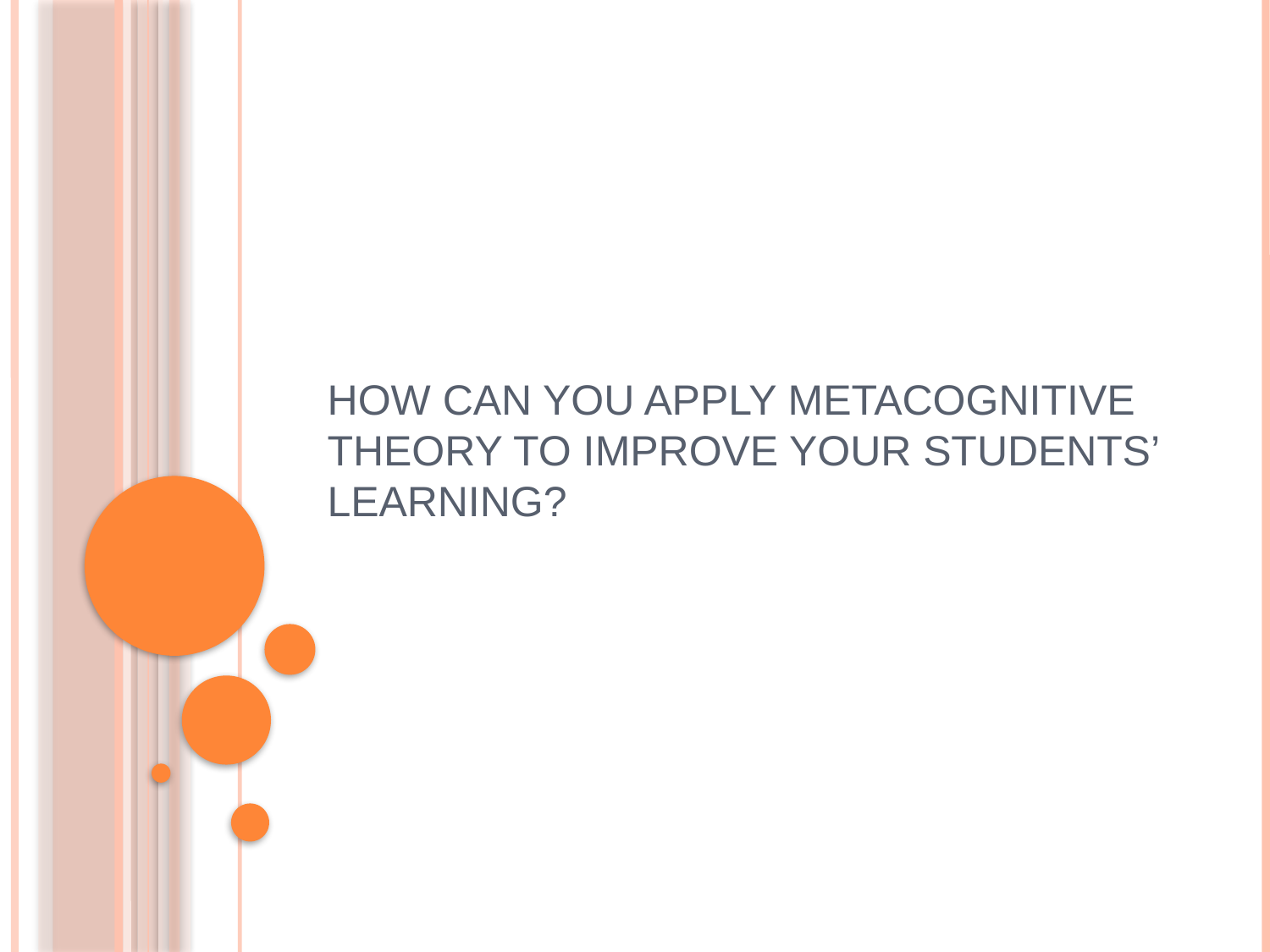

# How can you apply metacognitive theory to improve your students’ learning?